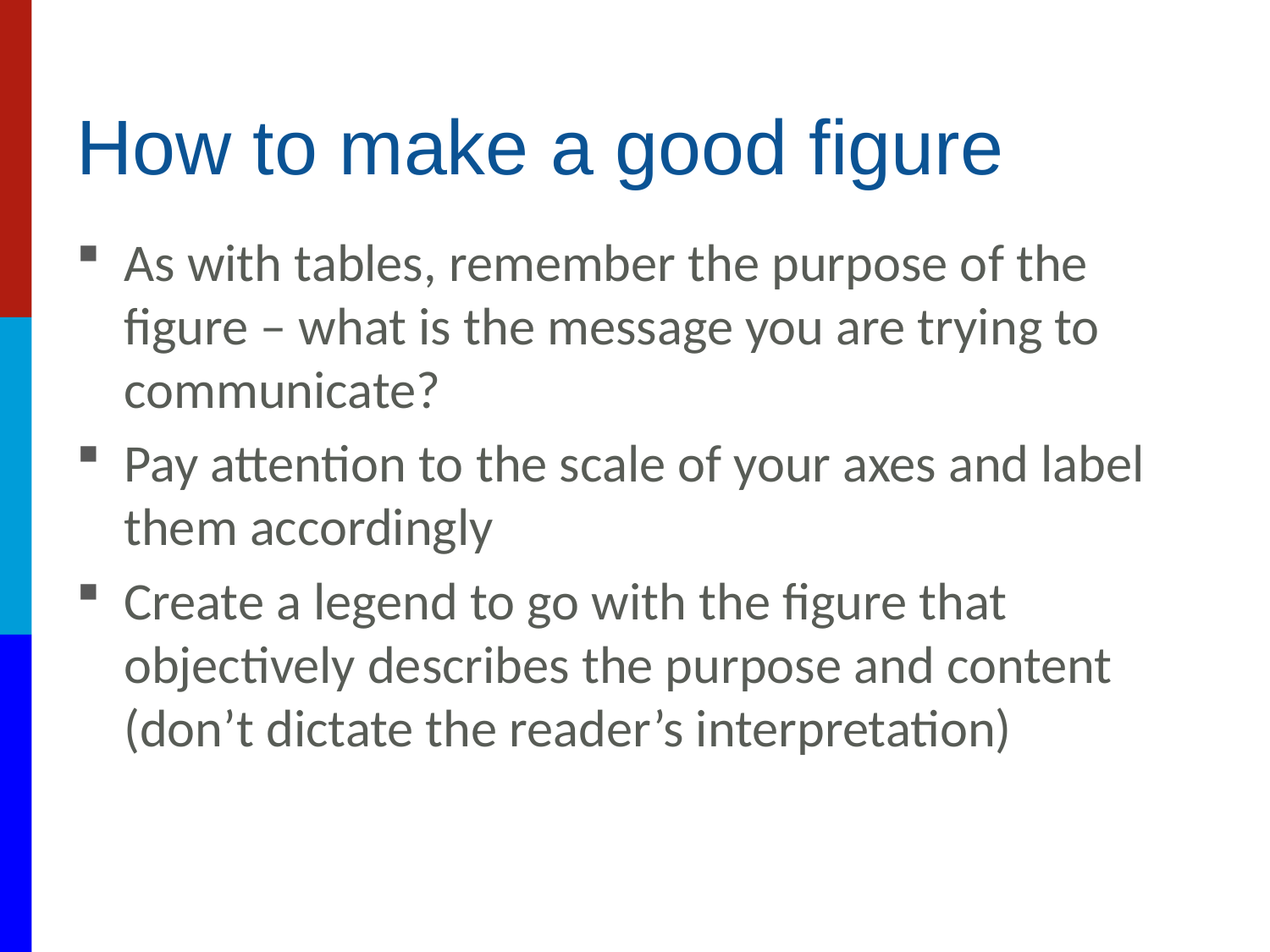

# How to make a good figure
As with tables, remember the purpose of the figure – what is the message you are trying to communicate?
Pay attention to the scale of your axes and label them accordingly
Create a legend to go with the figure that objectively describes the purpose and content (don’t dictate the reader’s interpretation)